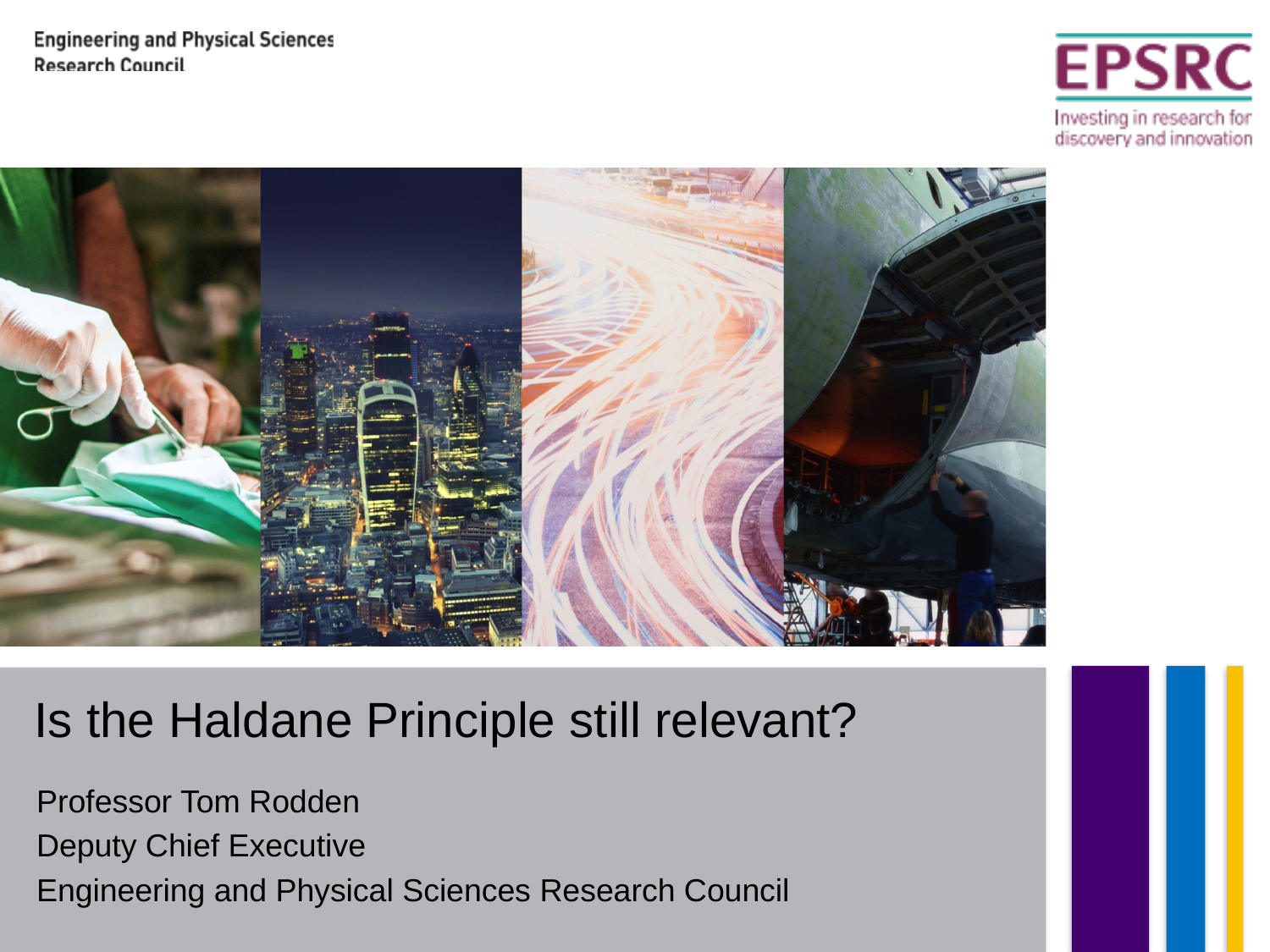

# Is the Haldane Principle still relevant?
Professor Tom Rodden
Deputy Chief Executive
Engineering and Physical Sciences Research Council